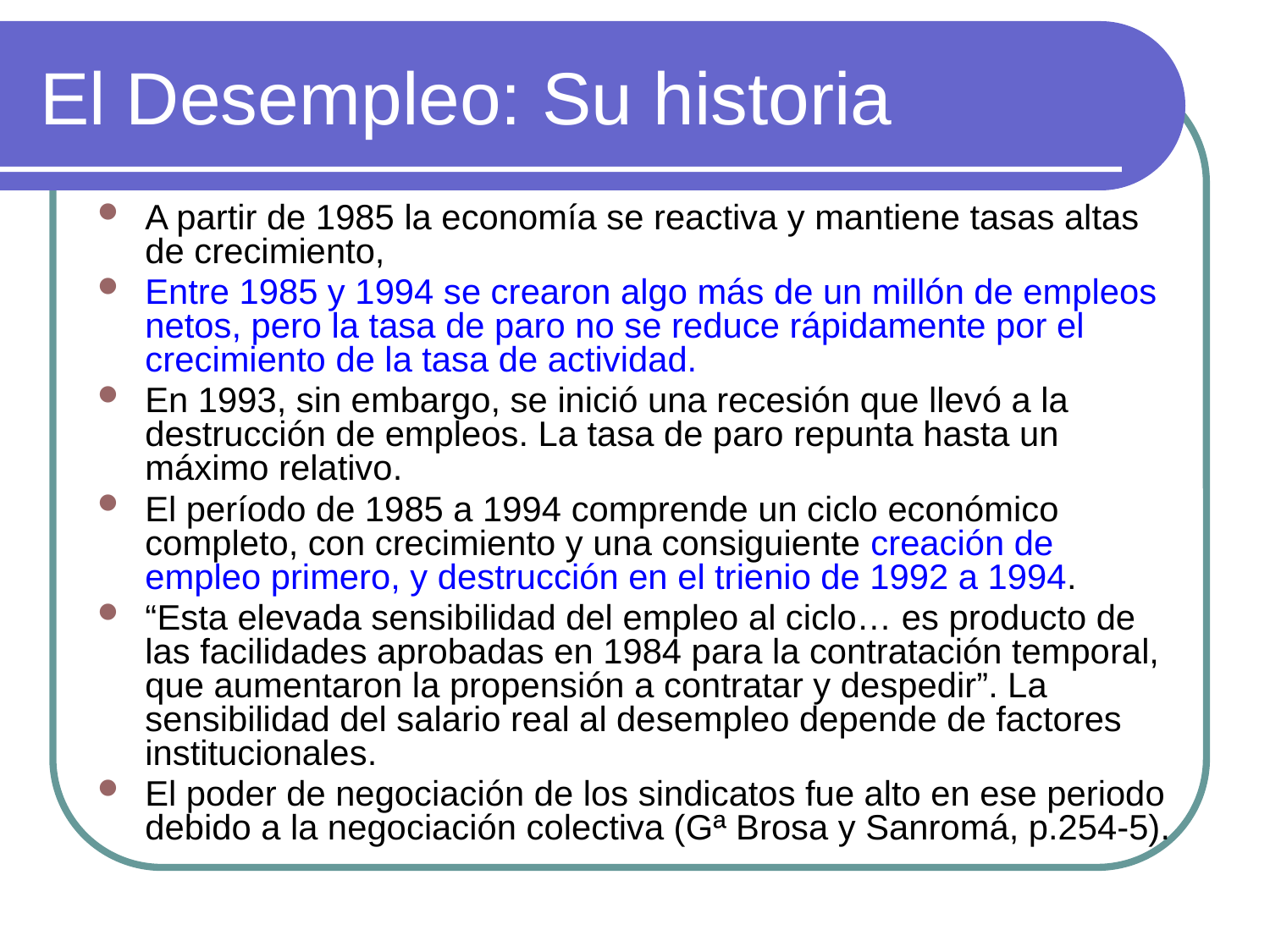

# El Desempleo: Su historia
A partir de 1985 la economía se reactiva y mantiene tasas altas de crecimiento,
Entre 1985 y 1994 se crearon algo más de un millón de empleos netos, pero la tasa de paro no se reduce rápidamente por el crecimiento de la tasa de actividad.
En 1993, sin embargo, se inició una recesión que llevó a la destrucción de empleos. La tasa de paro repunta hasta un máximo relativo.
El período de 1985 a 1994 comprende un ciclo económico completo, con crecimiento y una consiguiente creación de empleo primero, y destrucción en el trienio de 1992 a 1994.
“Esta elevada sensibilidad del empleo al ciclo… es producto de las facilidades aprobadas en 1984 para la contratación temporal, que aumentaron la propensión a contratar y despedir”. La sensibilidad del salario real al desempleo depende de factores institucionales.
El poder de negociación de los sindicatos fue alto en ese periodo debido a la negociación colectiva (Gª Brosa y Sanromá, p.254-5).